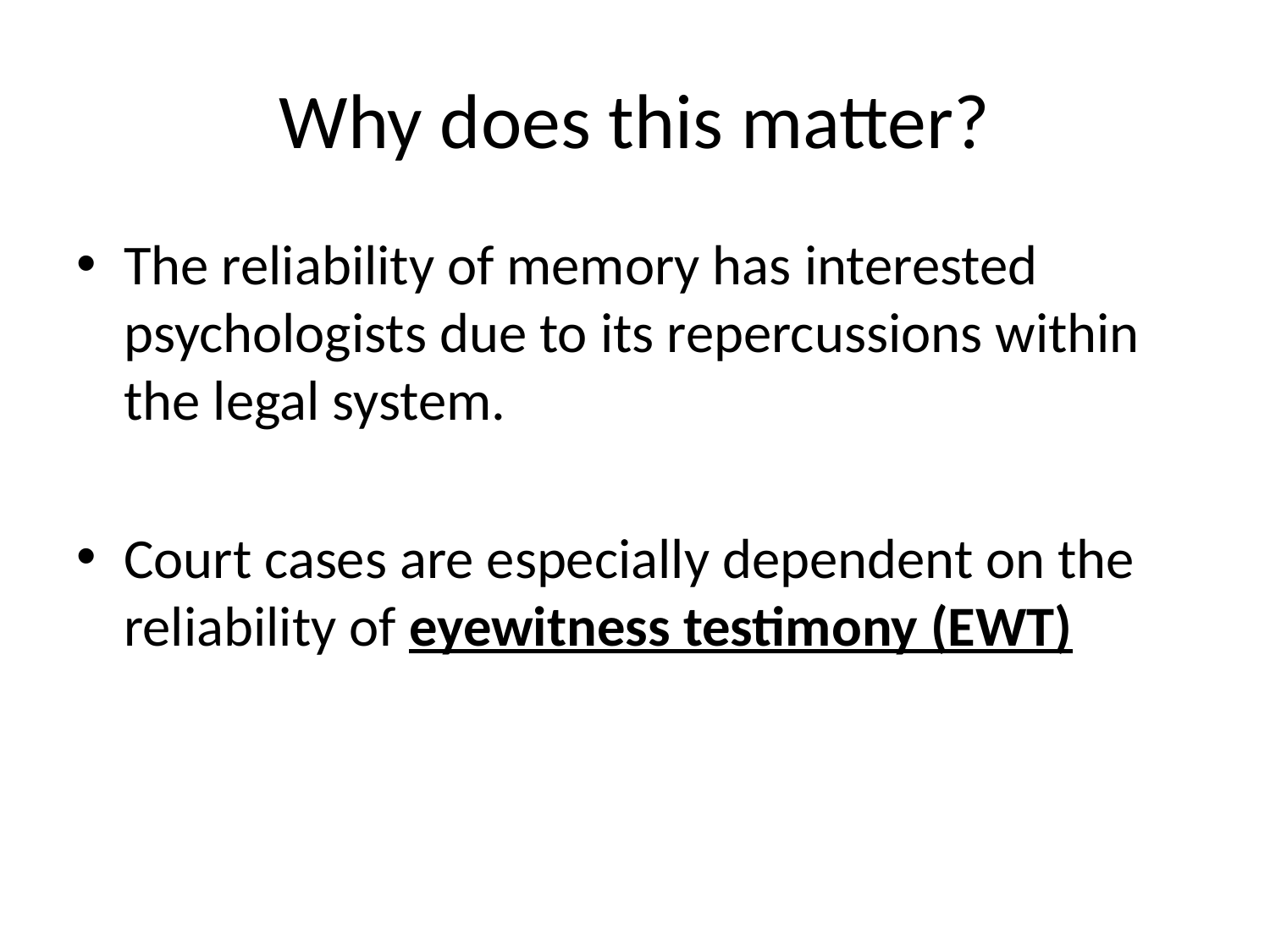

# Why does this matter?
The reliability of memory has interested psychologists due to its repercussions within the legal system.

Court cases are especially dependent on the reliability of eyewitness testimony (EWT)